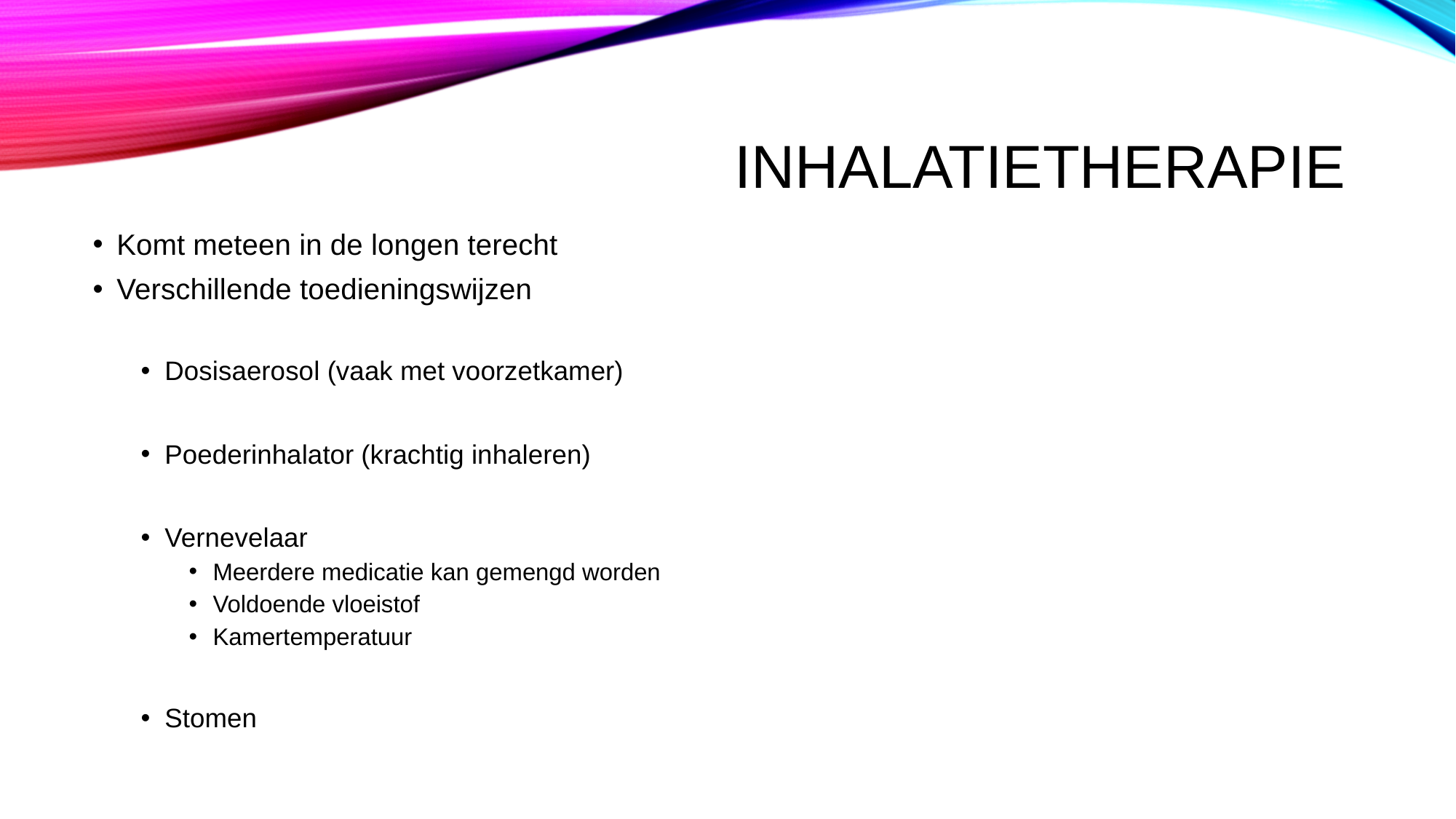

# Inhalatietherapie
Komt meteen in de longen terecht
Verschillende toedieningswijzen

Dosisaerosol (vaak met voorzetkamer)

Poederinhalator (krachtig inhaleren)

Vernevelaar
Meerdere medicatie kan gemengd worden
Voldoende vloeistof
Kamertemperatuur

Stomen